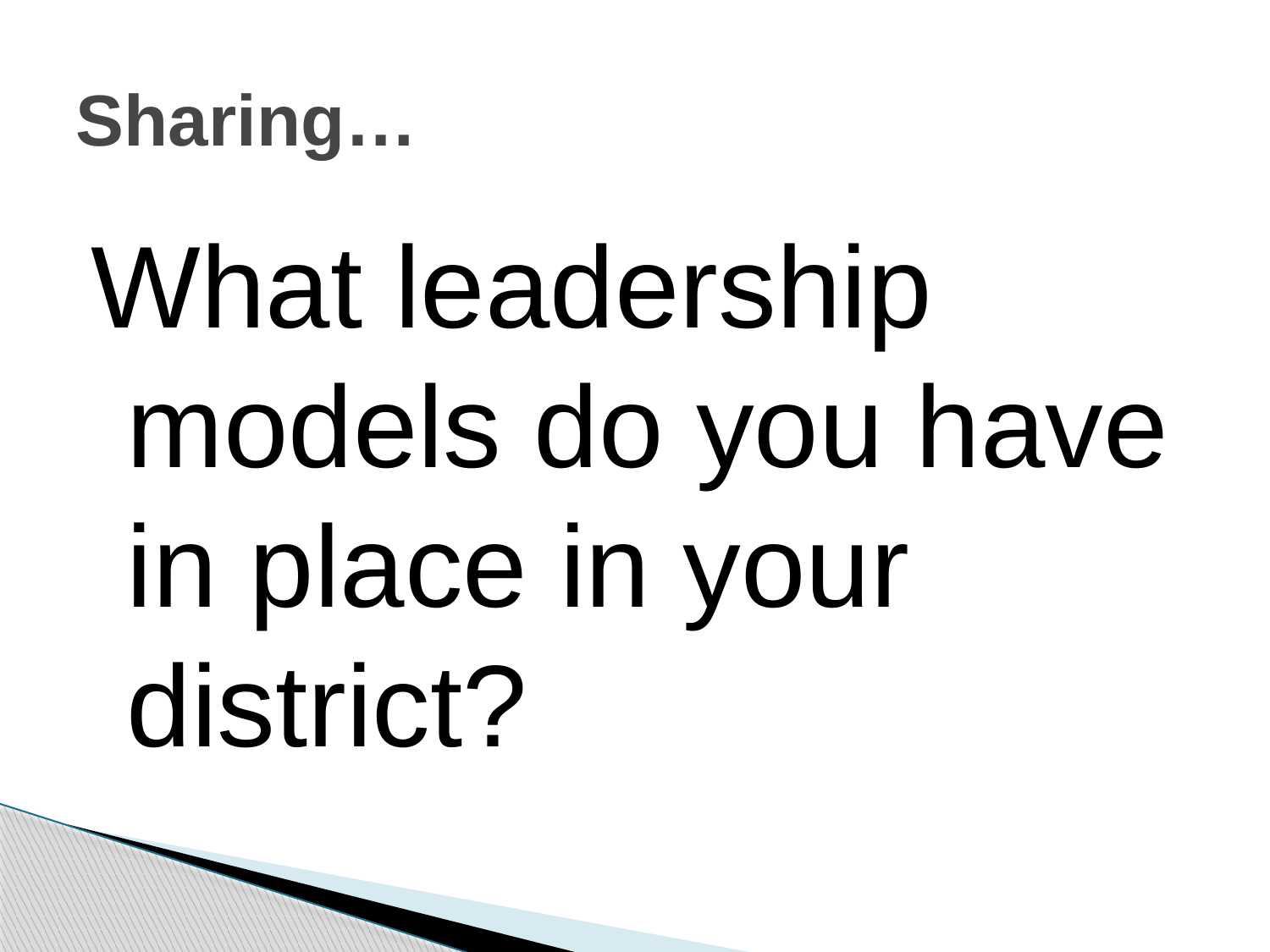

# Sharing…
What leadership models do you have in place in your district?